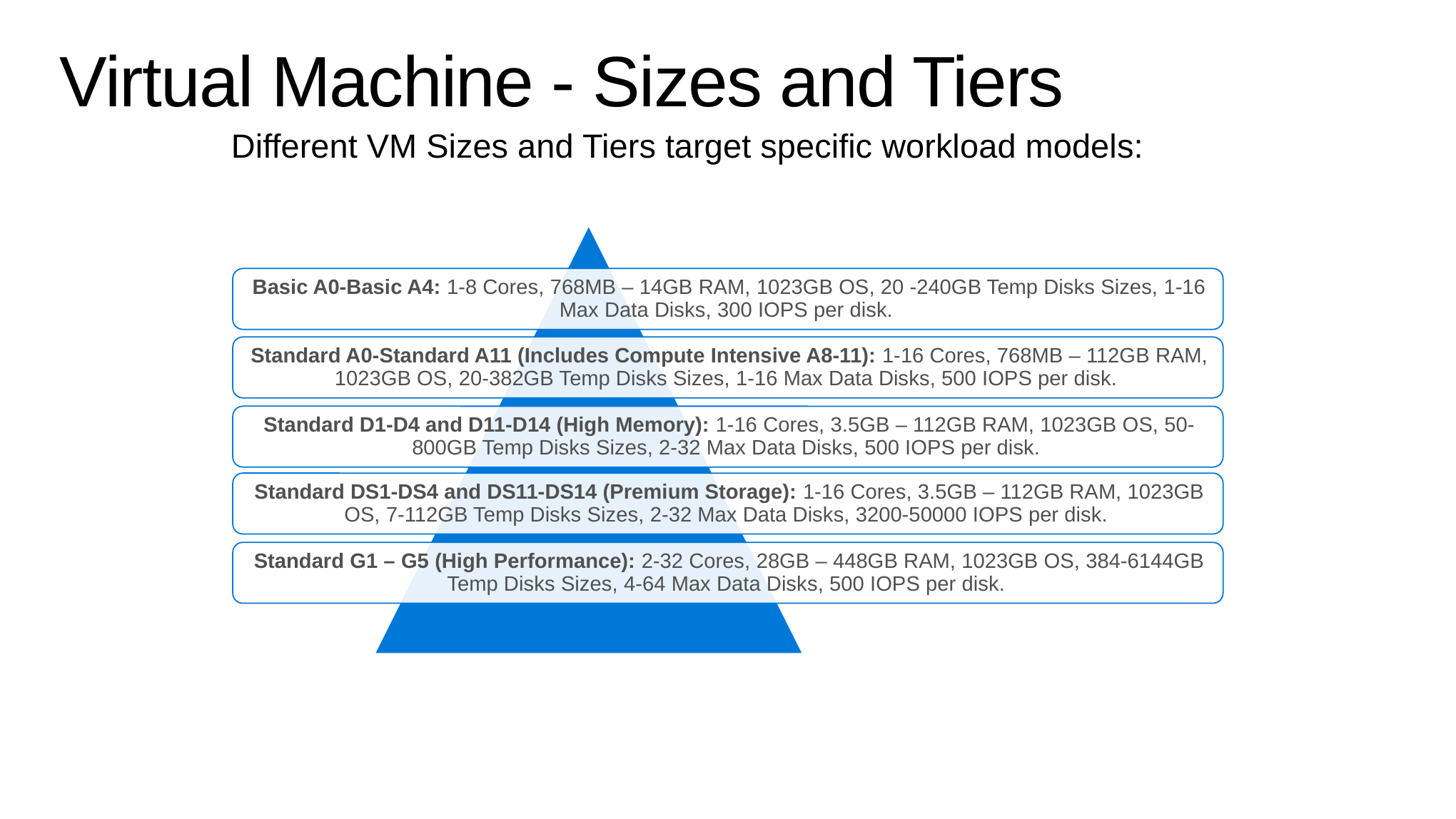

# Virtual Machine - Sizes and Tiers
Different VM Sizes and Tiers target specific workload models:
Basic A0-Basic A4: 1-8 Cores, 768MB – 14GB RAM, 1023GB OS, 20 -240GB Temp Disks Sizes, 1-16 Max Data Disks, 300 IOPS per disk.
Standard A0-Standard A11 (Includes Compute Intensive A8-11): 1-16 Cores, 768MB – 112GB RAM, 1023GB OS, 20-382GB Temp Disks Sizes, 1-16 Max Data Disks, 500 IOPS per disk.
Standard D1-D4 and D11-D14 (High Memory): 1-16 Cores, 3.5GB – 112GB RAM, 1023GB OS, 50-800GB Temp Disks Sizes, 2-32 Max Data Disks, 500 IOPS per disk.
Standard DS1-DS4 and DS11-DS14 (Premium Storage): 1-16 Cores, 3.5GB – 112GB RAM, 1023GB OS, 7-112GB Temp Disks Sizes, 2-32 Max Data Disks, 3200-50000 IOPS per disk.
Standard G1 – G5 (High Performance): 2-32 Cores, 28GB – 448GB RAM, 1023GB OS, 384-6144GB Temp Disks Sizes, 4-64 Max Data Disks, 500 IOPS per disk.